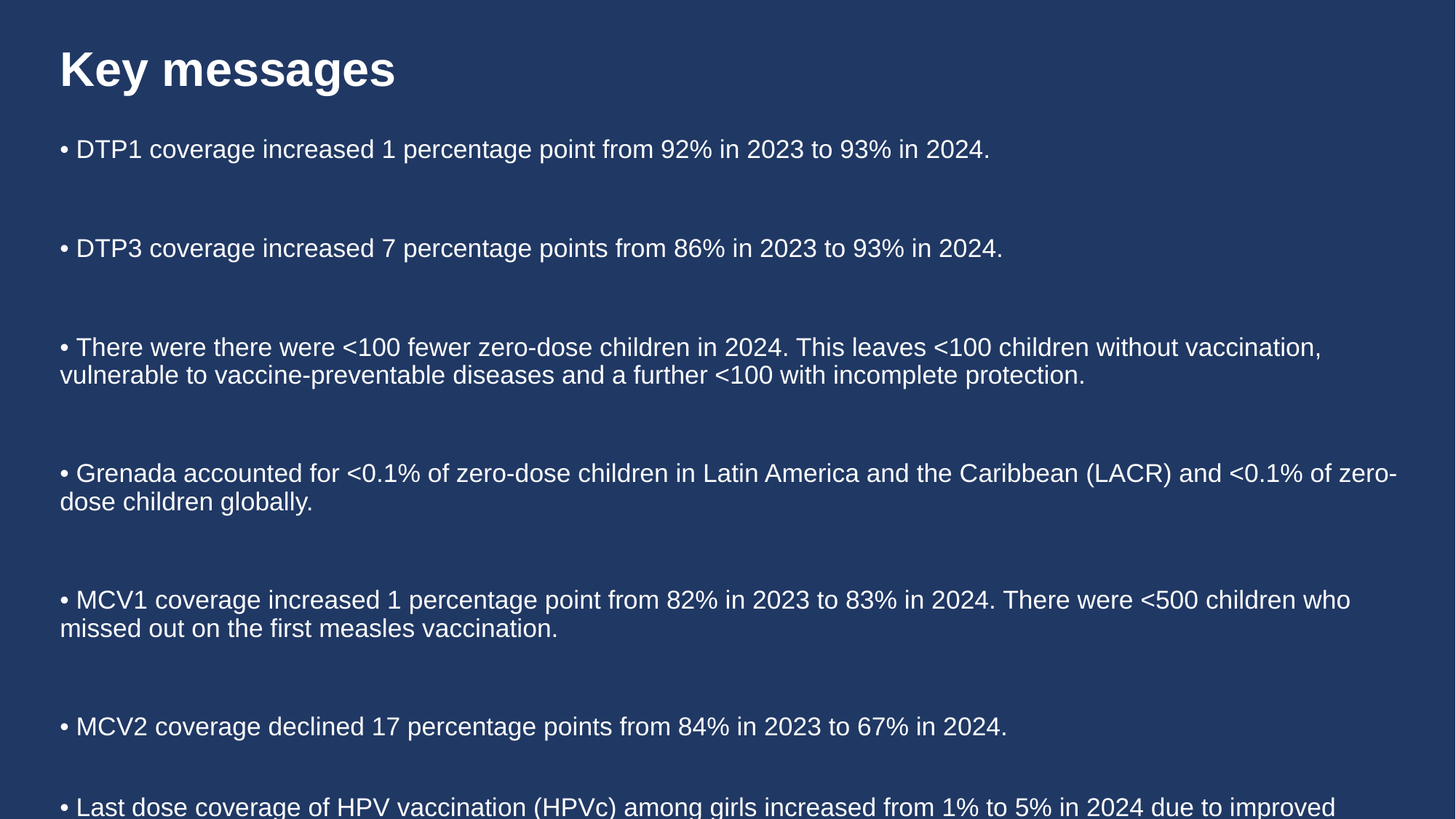

# Key messages
• DTP1 coverage increased 1 percentage point from 92% in 2023 to 93% in 2024.

• DTP3 coverage increased 7 percentage points from 86% in 2023 to 93% in 2024.

• There were there were <100 fewer zero-dose children in 2024. This leaves <100 children without vaccination, vulnerable to vaccine-preventable diseases and a further <100 with incomplete protection.

• Grenada accounted for <0.1% of zero-dose children in Latin America and the Caribbean (LACR) and <0.1% of zero-dose children globally.

• MCV1 coverage increased 1 percentage point from 82% in 2023 to 83% in 2024. There were <500 children who missed out on the first measles vaccination.

• MCV2 coverage declined 17 percentage points from 84% in 2023 to 67% in 2024.

• Last dose coverage of HPV vaccination (HPVc) among girls increased from 1% to 5% in 2024 due to improved programme performance.